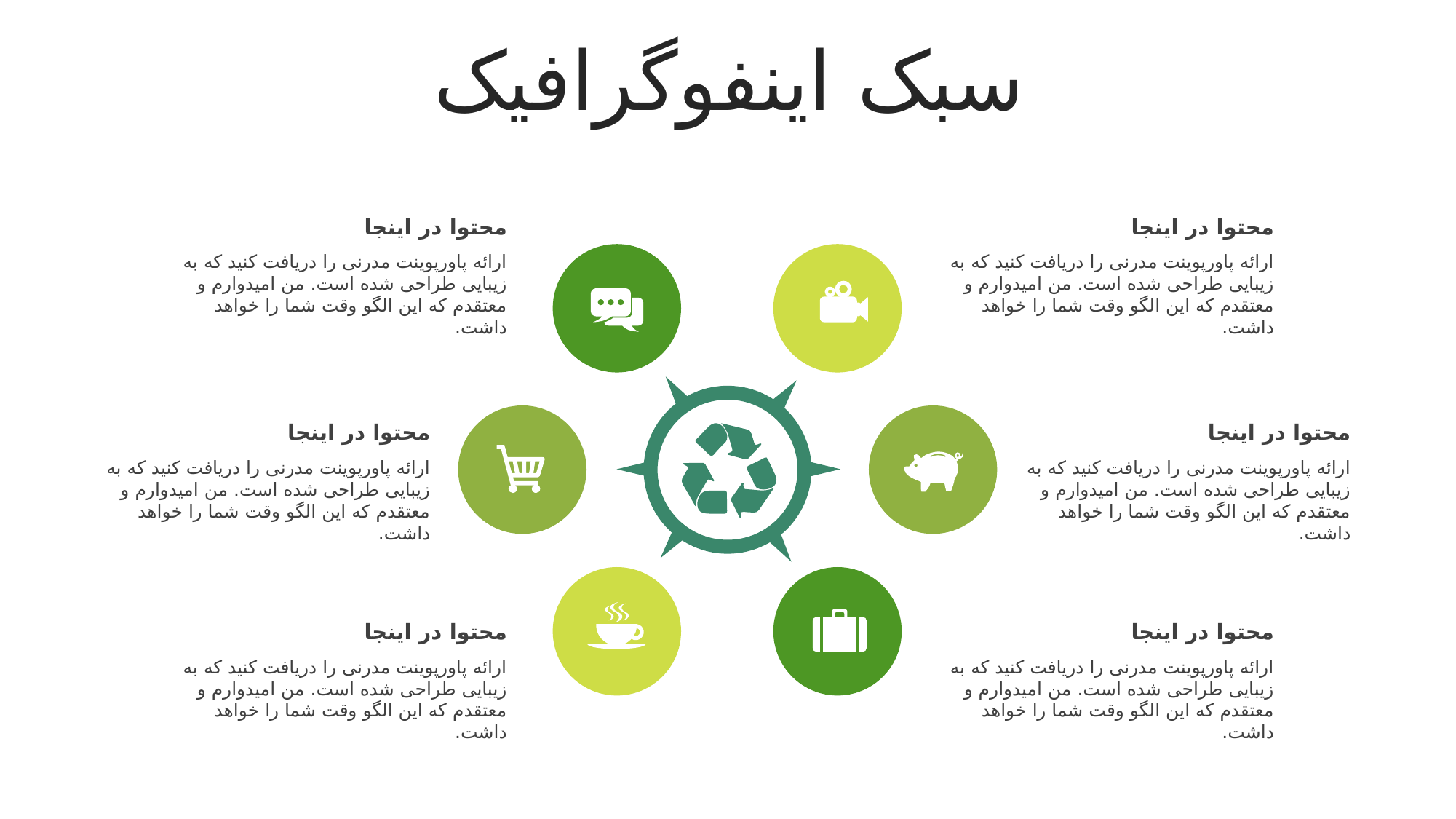

سبک اینفوگرافیک
محتوا در اینجا
ارائه پاورپوینت مدرنی را دریافت کنید که به زیبایی طراحی شده است. من امیدوارم و معتقدم که این الگو وقت شما را خواهد داشت.
محتوا در اینجا
ارائه پاورپوینت مدرنی را دریافت کنید که به زیبایی طراحی شده است. من امیدوارم و معتقدم که این الگو وقت شما را خواهد داشت.

محتوا در اینجا
ارائه پاورپوینت مدرنی را دریافت کنید که به زیبایی طراحی شده است. من امیدوارم و معتقدم که این الگو وقت شما را خواهد داشت.
محتوا در اینجا
ارائه پاورپوینت مدرنی را دریافت کنید که به زیبایی طراحی شده است. من امیدوارم و معتقدم که این الگو وقت شما را خواهد داشت.

محتوا در اینجا
ارائه پاورپوینت مدرنی را دریافت کنید که به زیبایی طراحی شده است. من امیدوارم و معتقدم که این الگو وقت شما را خواهد داشت.
محتوا در اینجا
ارائه پاورپوینت مدرنی را دریافت کنید که به زیبایی طراحی شده است. من امیدوارم و معتقدم که این الگو وقت شما را خواهد داشت.